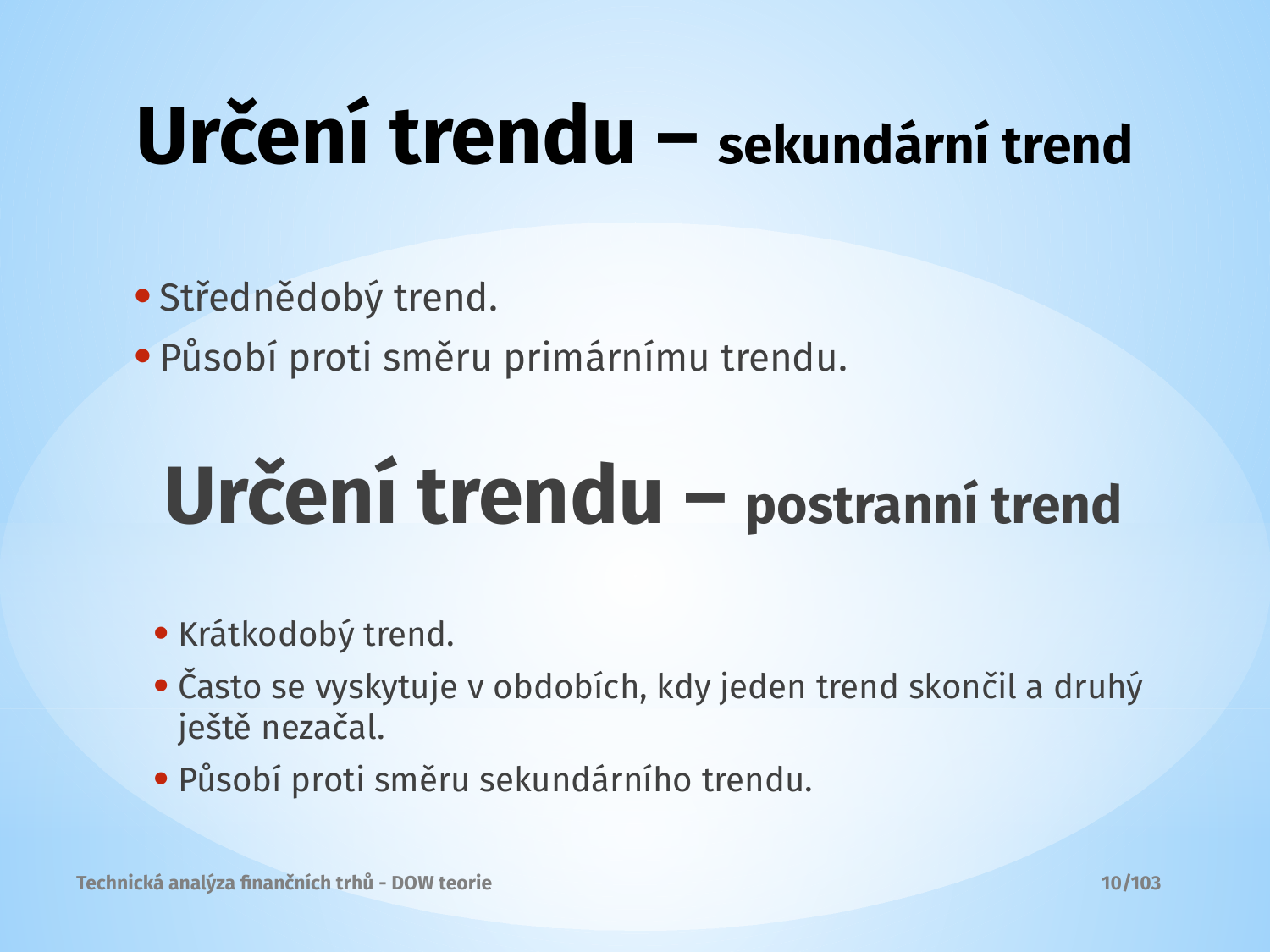

# Určení trendu – sekundární trend
Střednědobý trend.
Působí proti směru primárnímu trendu.

Určení trendu – postranní trend
Krátkodobý trend.
Často se vyskytuje v obdobích, kdy jeden trend skončil a druhý ještě nezačal.
Působí proti směru sekundárního trendu.

Technická analýza finančních trhů - DOW teorie					  10/103